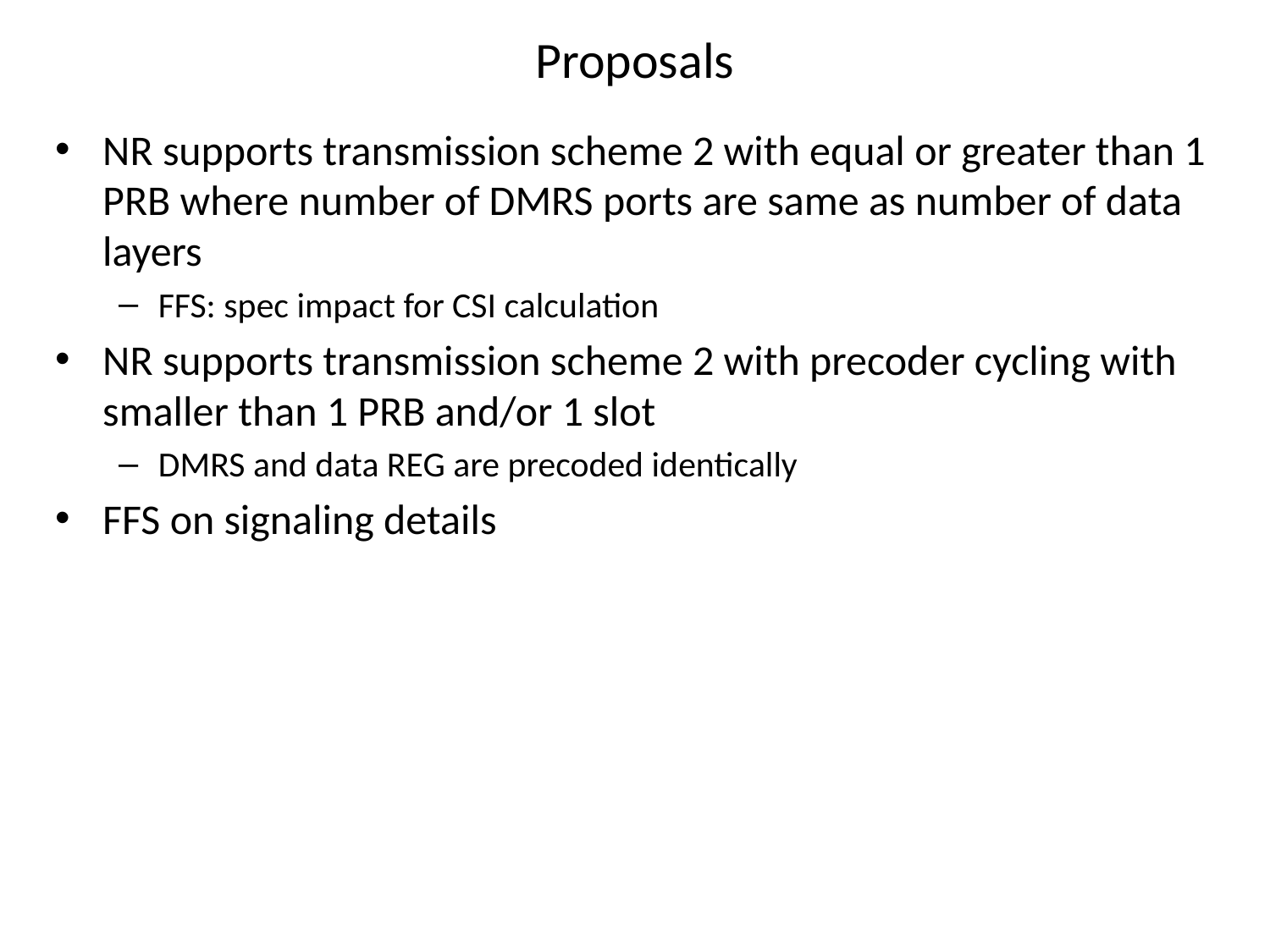

# Proposals
NR supports transmission scheme 2 with equal or greater than 1 PRB where number of DMRS ports are same as number of data layers
FFS: spec impact for CSI calculation
NR supports transmission scheme 2 with precoder cycling with smaller than 1 PRB and/or 1 slot
DMRS and data REG are precoded identically
FFS on signaling details